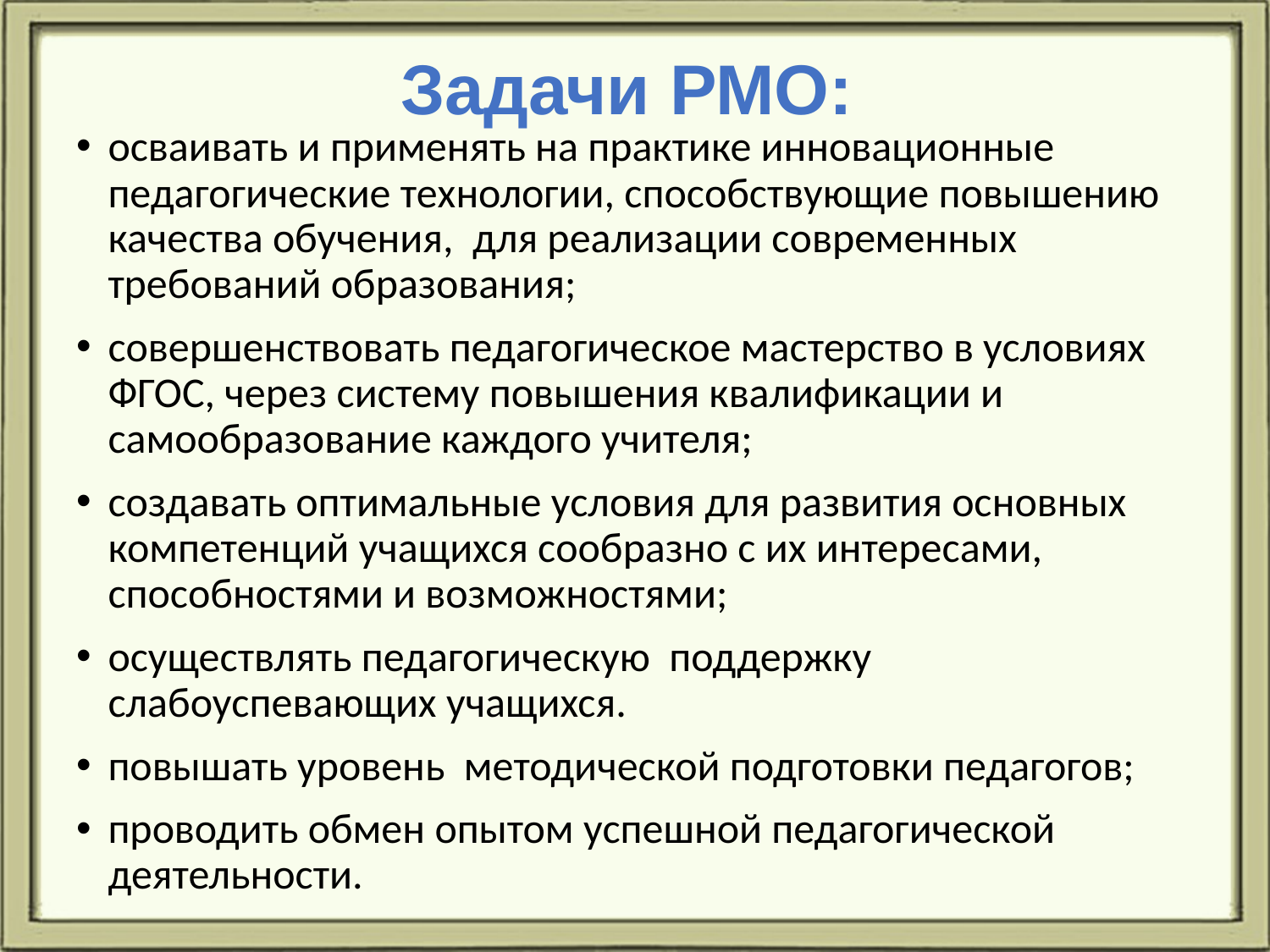

# Задачи РМО:
осваивать и применять на практике инновационные педагогические технологии, способствующие повышению качества обучения,  для реализации современных требований образования;
совершенствовать педагогическое мастерство в условиях ФГОС, через систему повышения квалификации и самообразование каждого учителя;
создавать оптимальные условия для развития основных компетенций учащихся сообразно с их интересами, способностями и возможностями;
осуществлять педагогическую  поддержку  слабоуспевающих учащихся.
повышать уровень  методической подготовки педагогов;
проводить обмен опытом успешной педагогической деятельности.